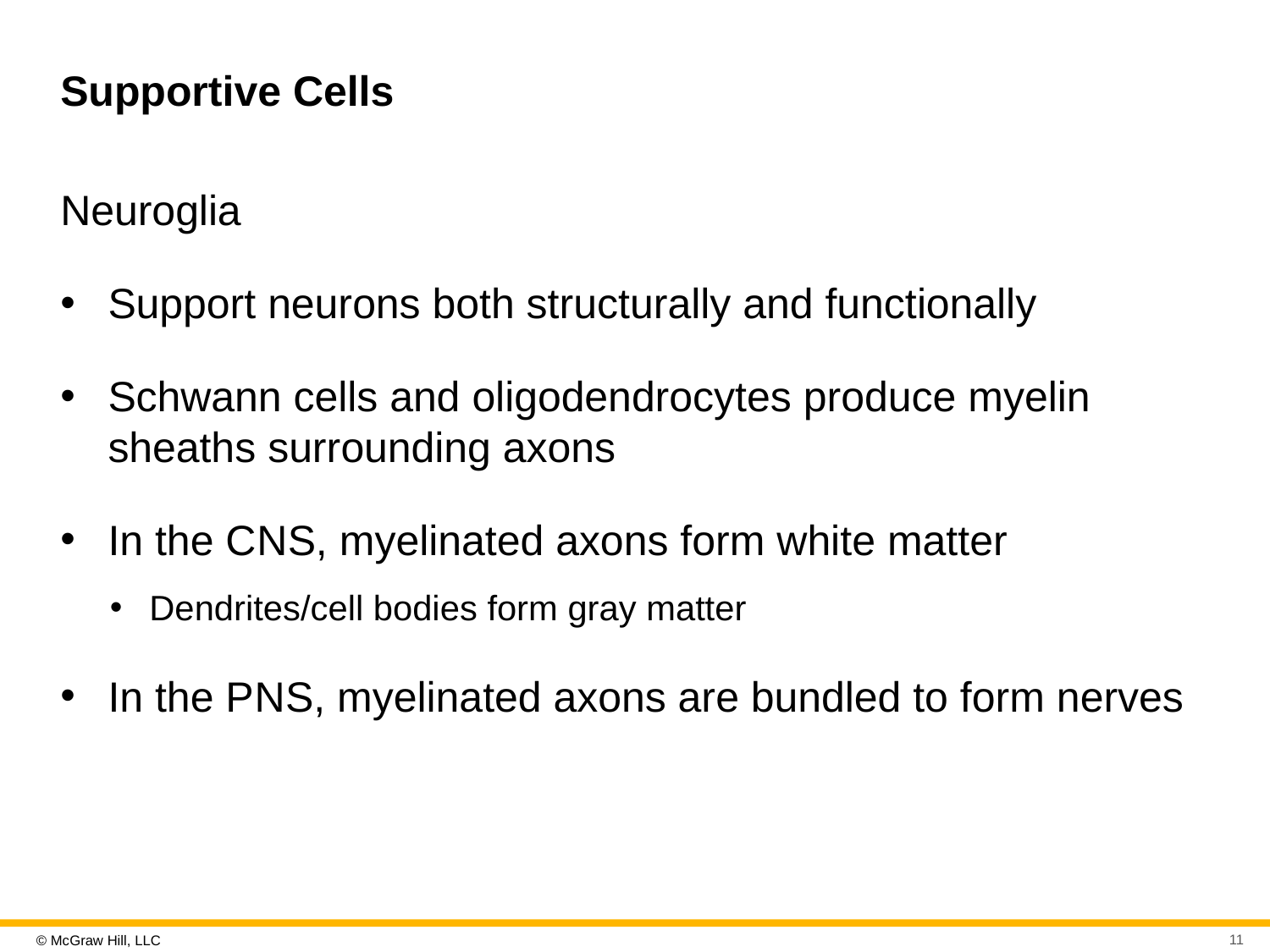

# Supportive Cells
Neuroglia
Support neurons both structurally and functionally
Schwann cells and oligodendrocytes produce myelin sheaths surrounding axons
In the C N S, myelinated axons form white matter
Dendrites/cell bodies form gray matter
In the P N S, myelinated axons are bundled to form nerves
11